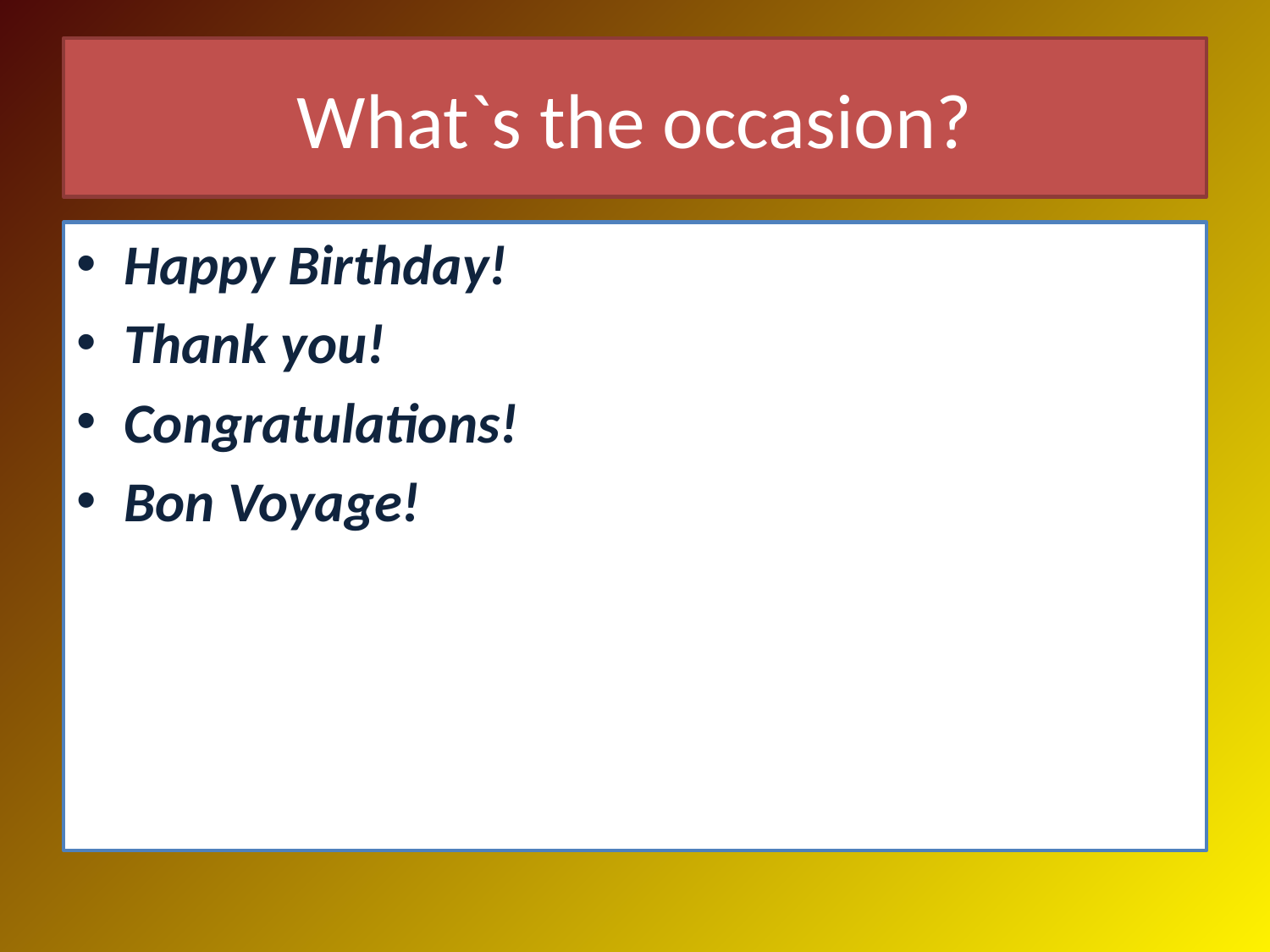

# What`s the occasion?
Happy Birthday!
Thank you!
Congratulations!
Bon Voyage!